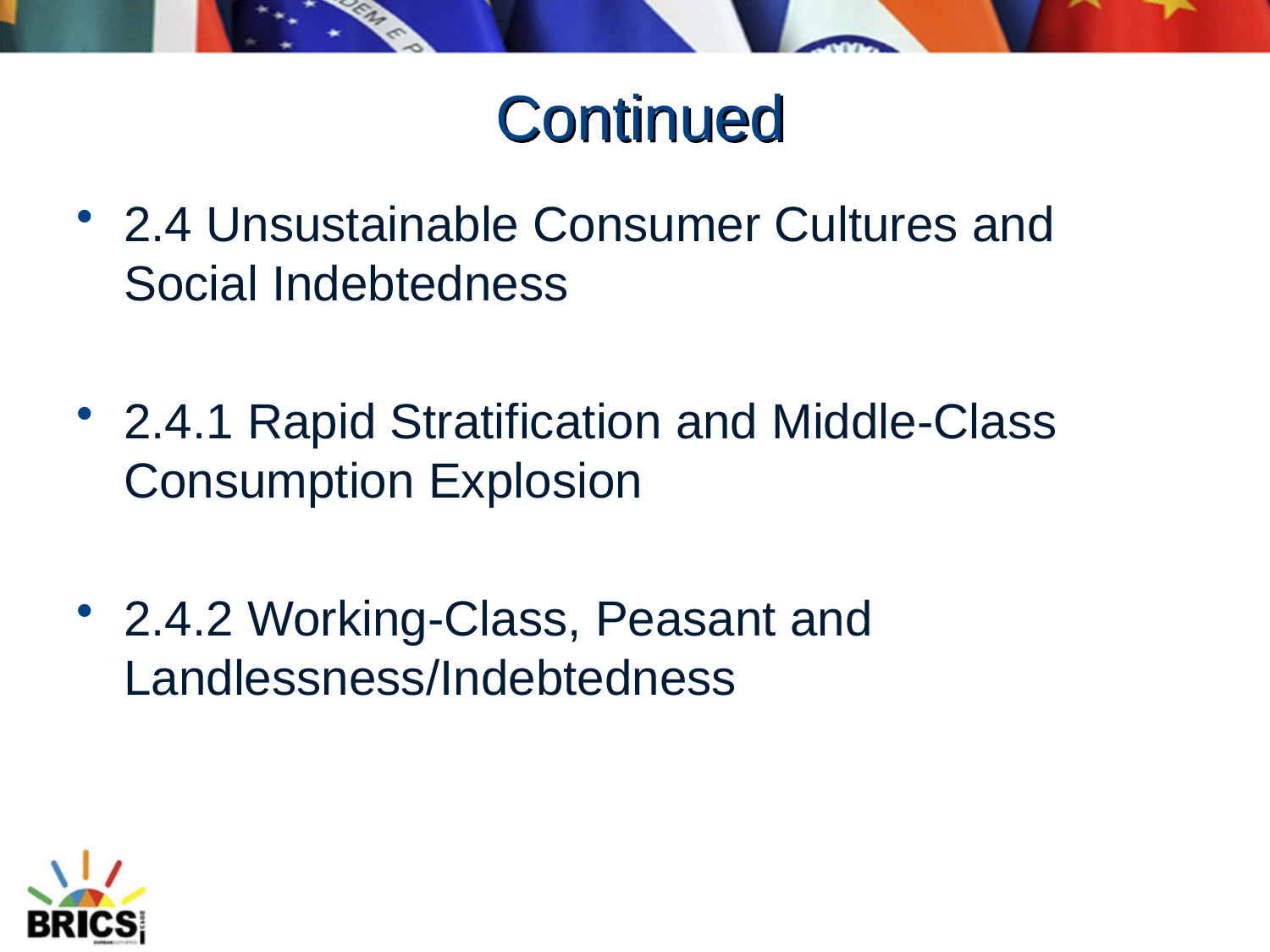

# Continued
2.4 Unsustainable Consumer Cultures and Social Indebtedness

2.4.1 Rapid Stratification and Middle-Class Consumption Explosion

2.4.2 Working-Class, Peasant and Landlessness/Indebtedness